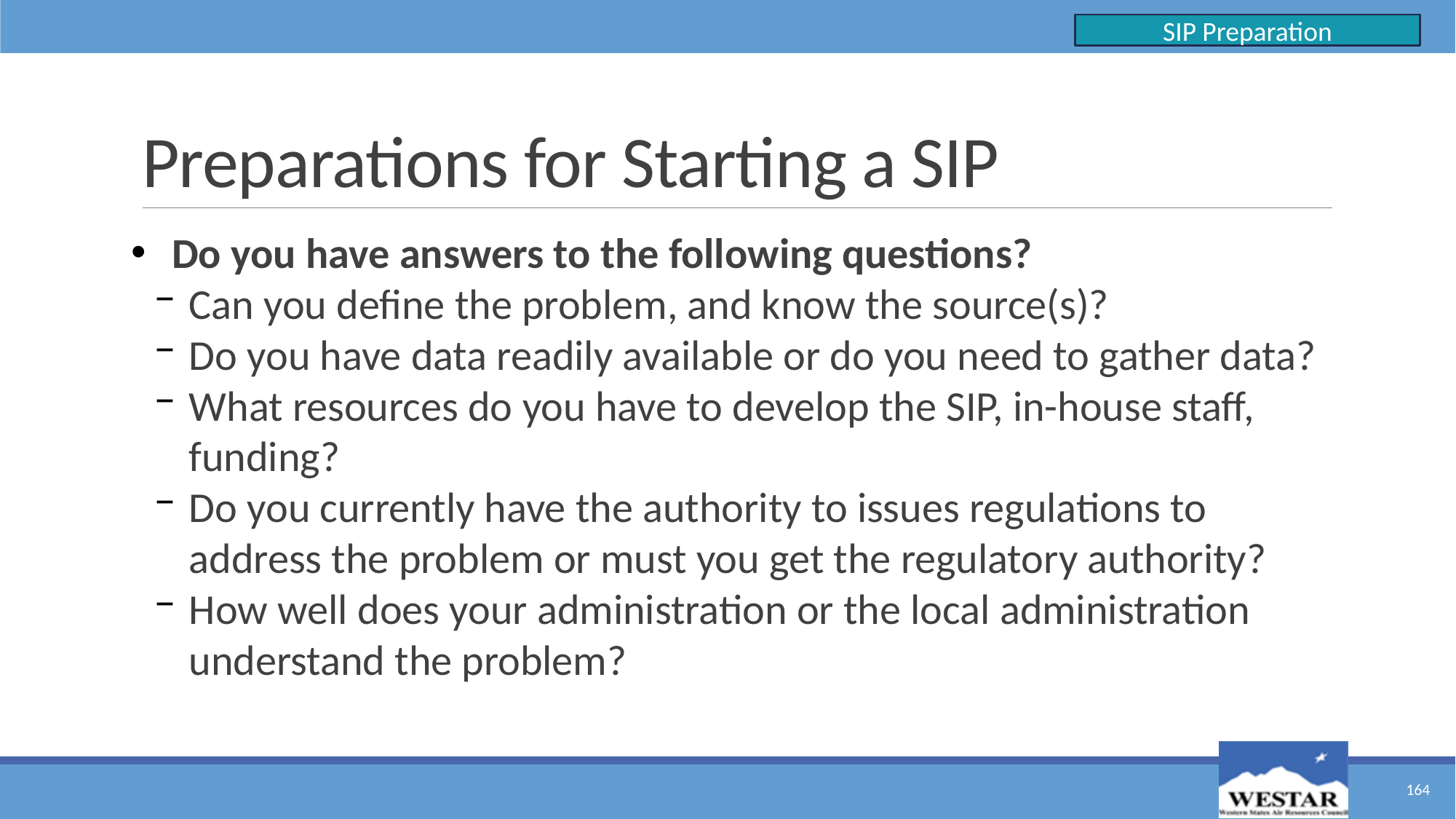

SIP Preparation
# Preparations for Starting a SIP
Do you have answers to the following questions?
Can you define the problem, and know the source(s)?
Do you have data readily available or do you need to gather data?
What resources do you have to develop the SIP, in-house staff, funding?
Do you currently have the authority to issues regulations to address the problem or must you get the regulatory authority?
How well does your administration or the local administration understand the problem?
164